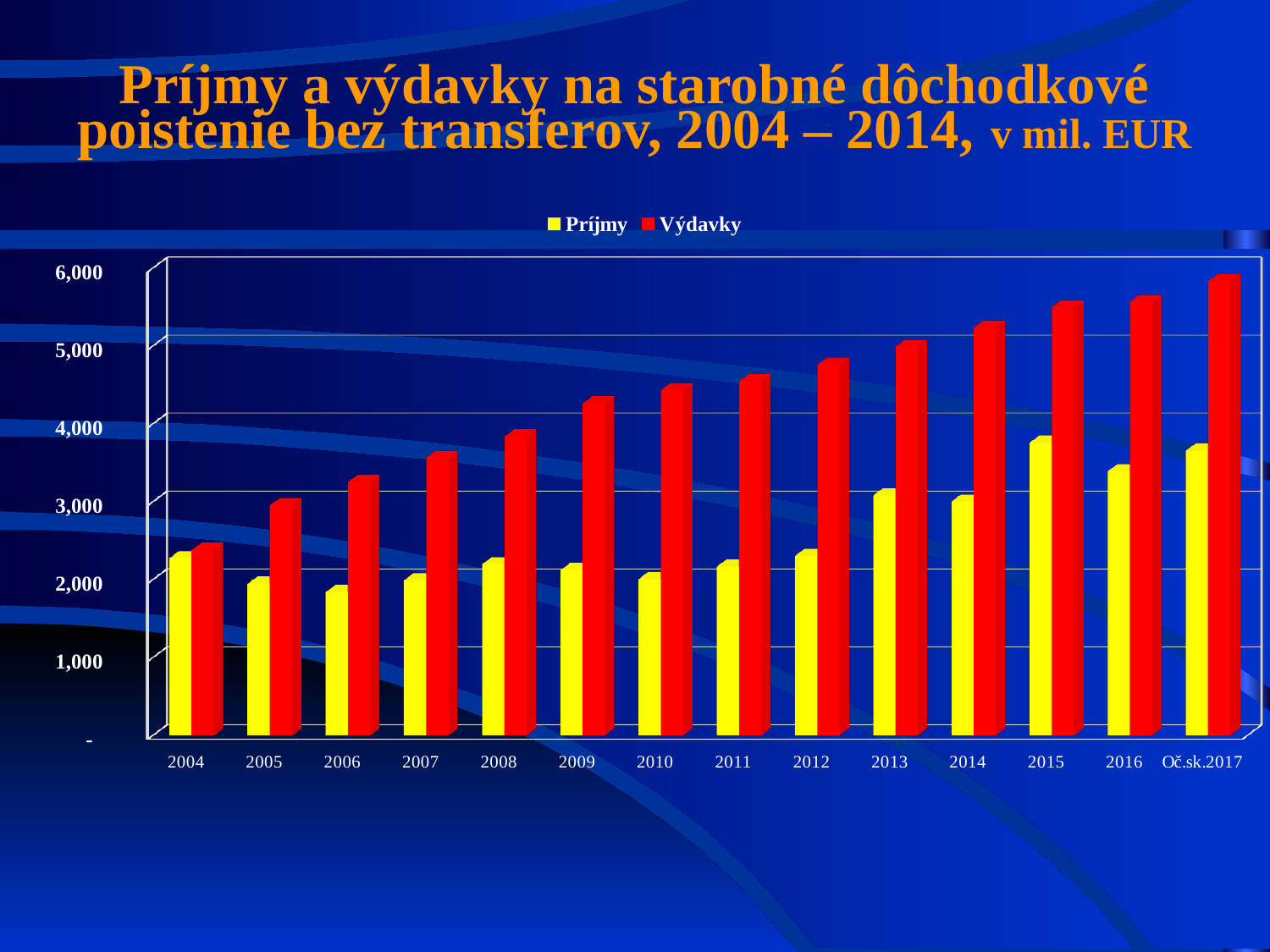

Príjmy a výdavky na starobné dôchodkové poistenie bez transferov, 2004 – 2014, v mil. EUR

[unsupported chart]